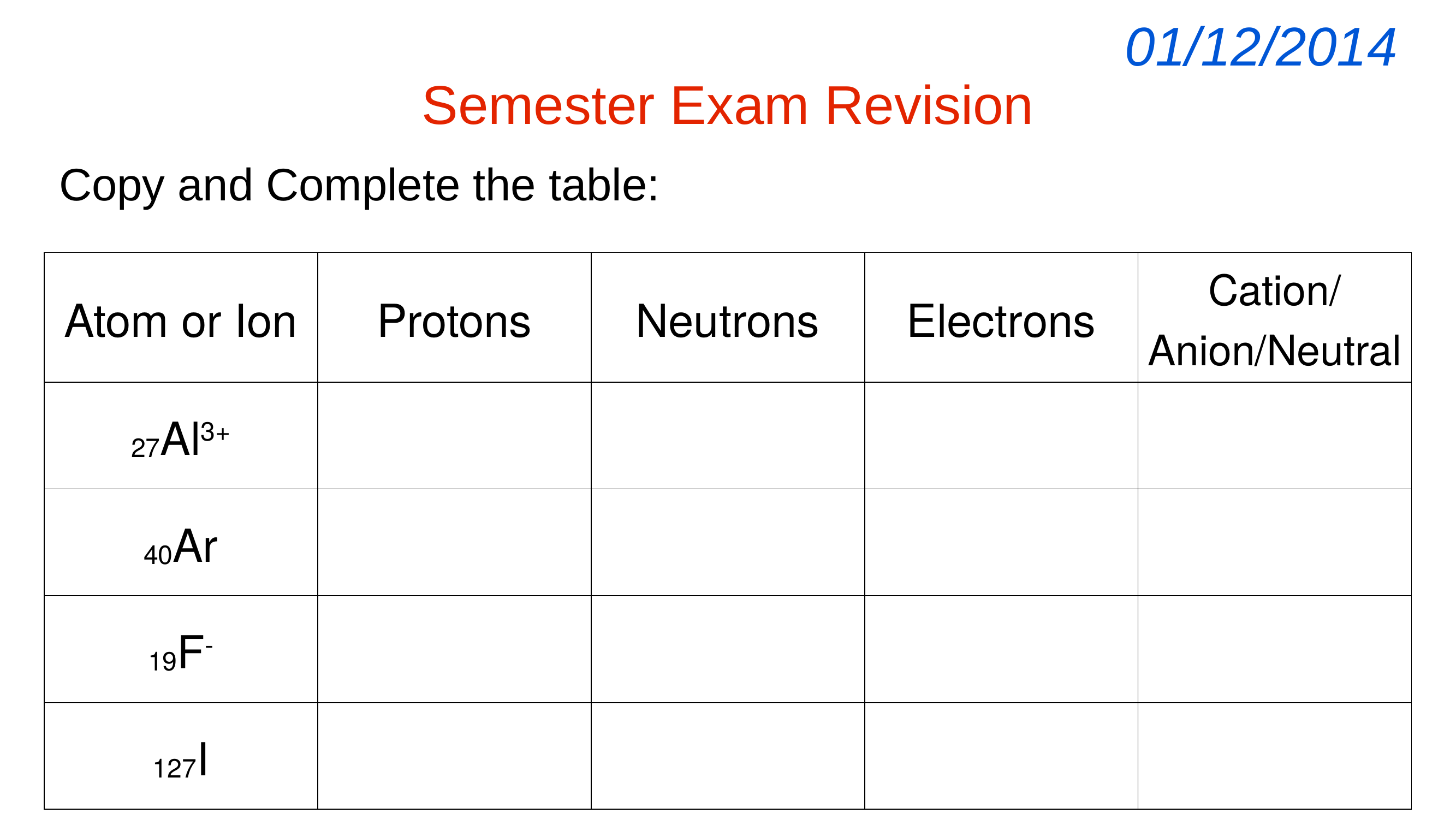

| 01/12/2014 |
| --- |
Semester Exam Revision
Copy and Complete the table:
| Atom or Ion | Protons | Neutrons | Electrons | Cation/Anion/Neutral |
| --- | --- | --- | --- | --- |
| 27Al3+ |  |  |  |  |
| 40Ar |  |  |  |  |
| 19F- |  |  |  |  |
| 127I |  |  |  |  |